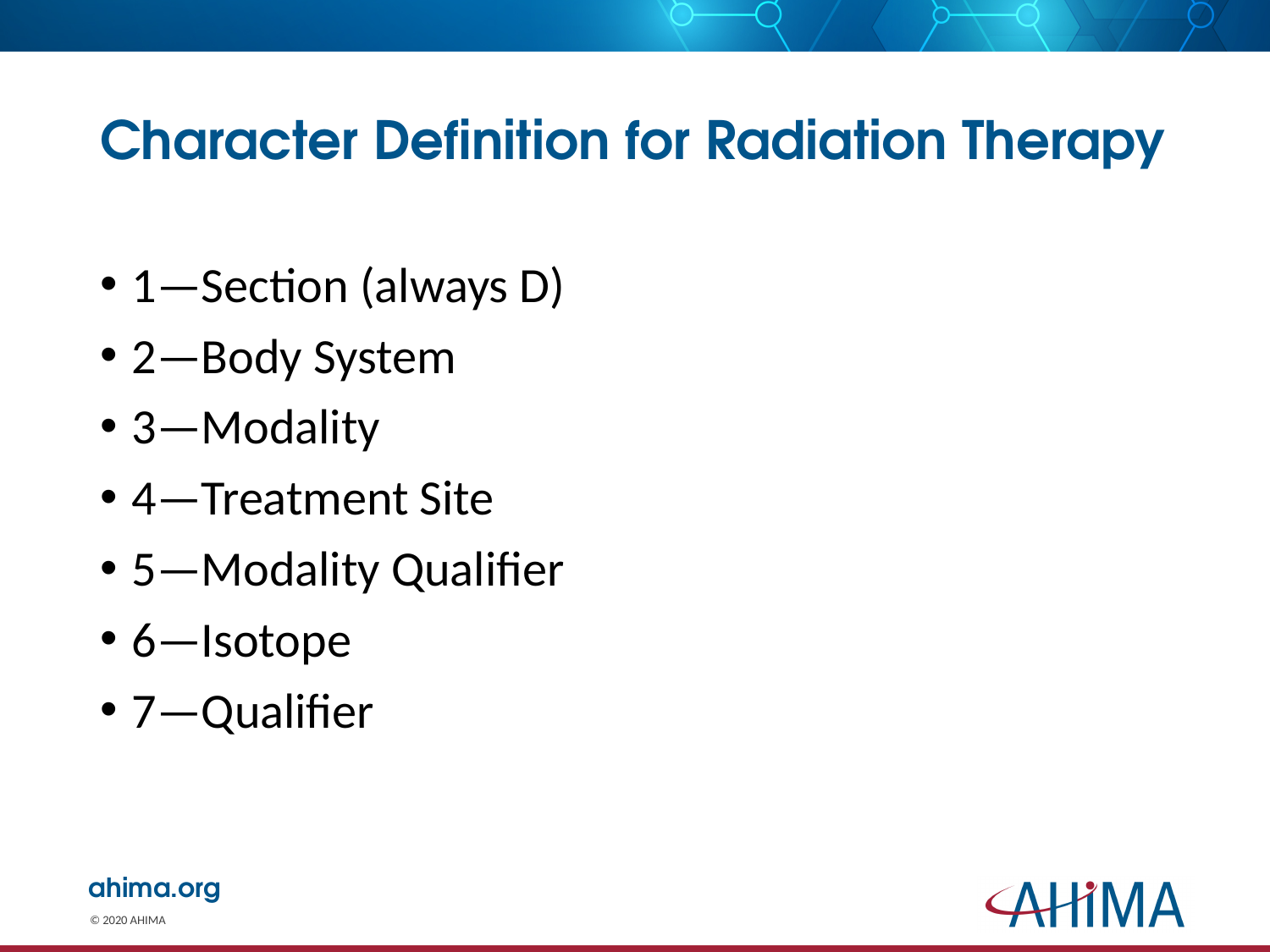

# Character Definition for Radiation Therapy
1—Section (always D)
2—Body System
3—Modality
4—Treatment Site
5—Modality Qualifier
6—Isotope
7—Qualifier